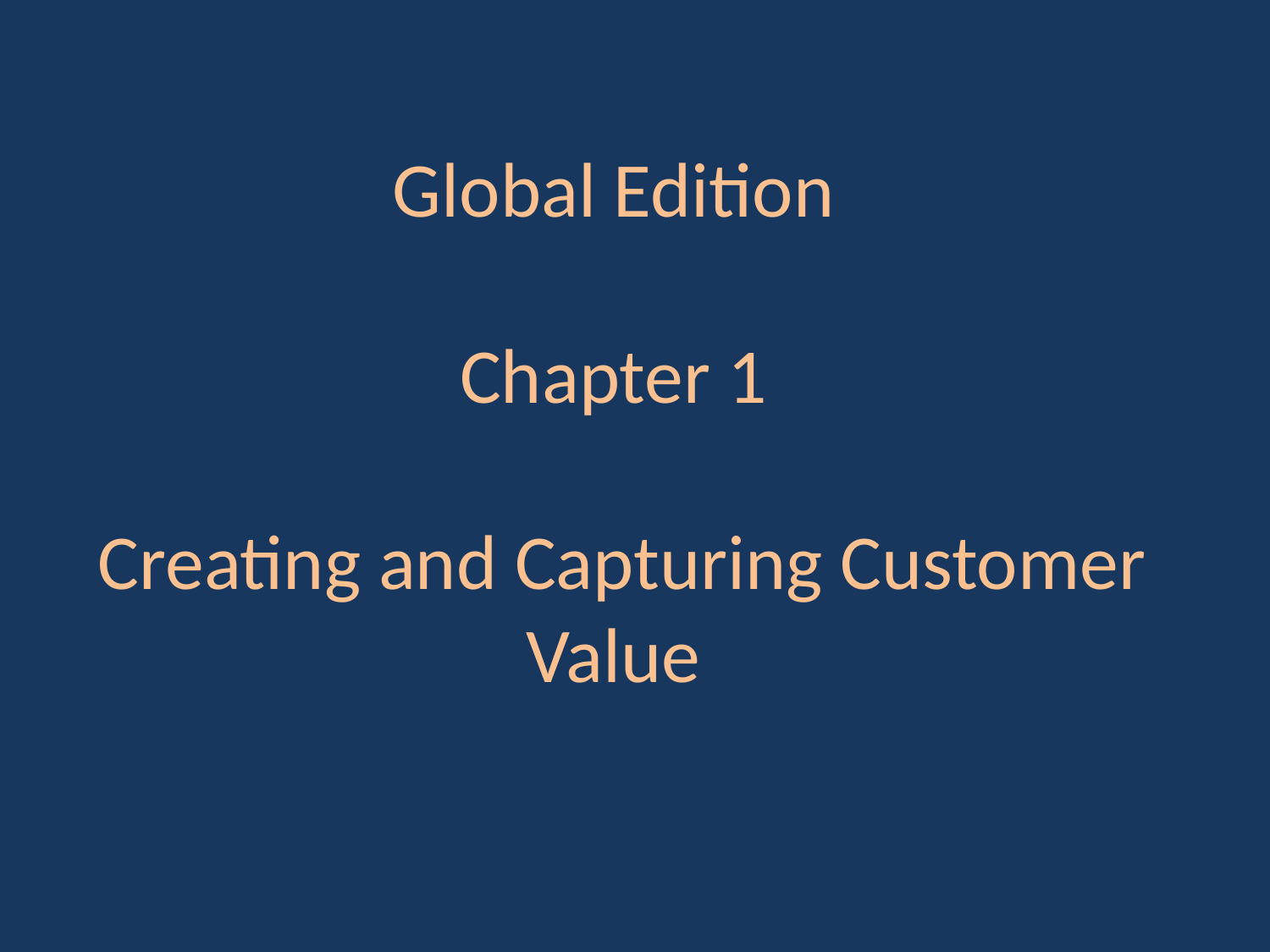

# Global Edition Chapter 1 Creating and Capturing Customer Value